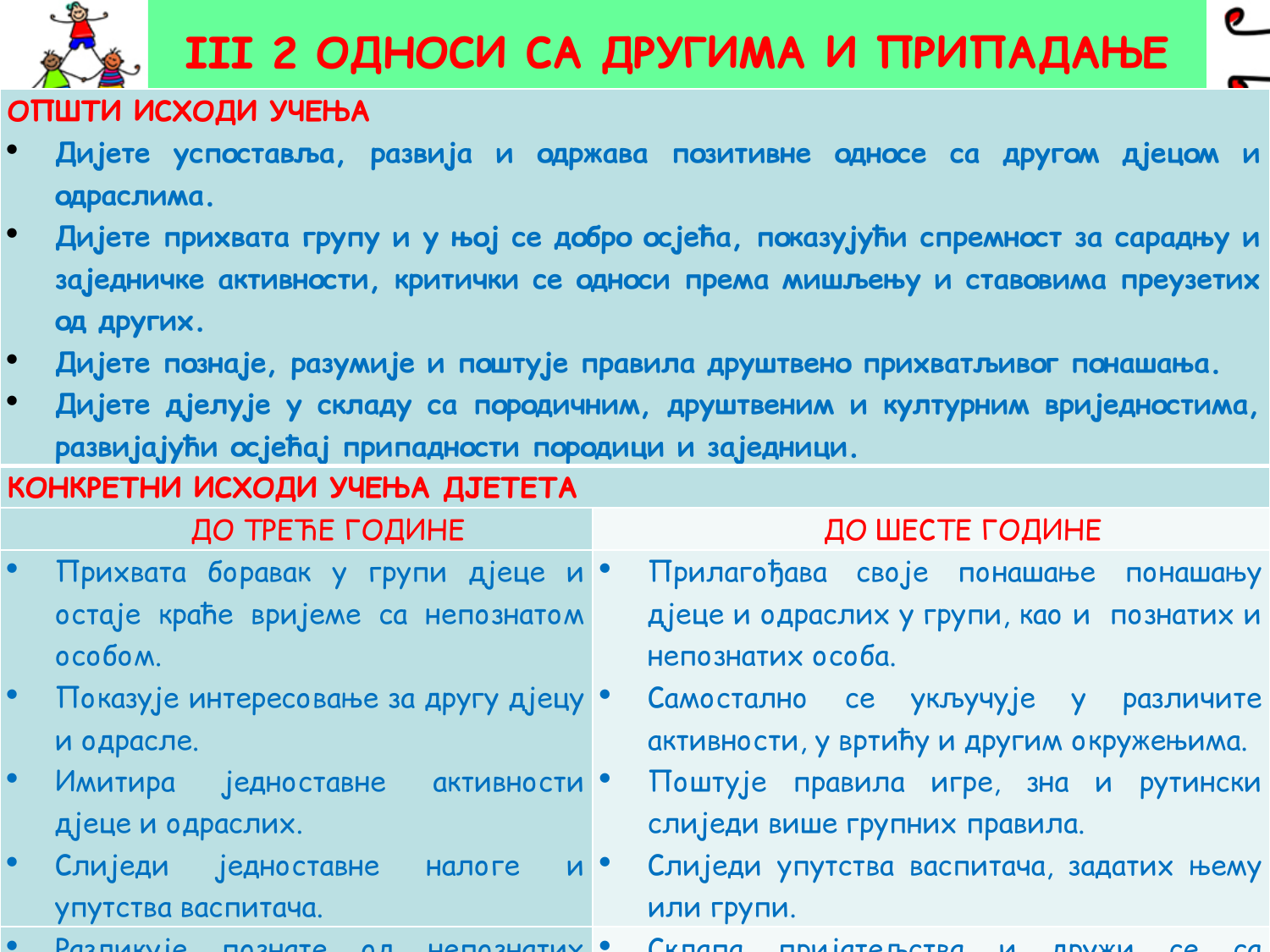

# III 2 ОДНОСИ СА ДРУГИМА И ПРИПАДАЊЕ
| ОПШТИ ИСХОДИ УЧЕЊА Дијете успоставља, развија и одржава позитивне односе са другом дјецом и одраслима. Дијете прихвата групу и у њој се добро осјећа, показујући спремност за сарадњу и заједничке активности, критички се односи према мишљењу и ставовима преузетих од других. Дијете познаје, разумије и поштује правила друштвено прихватљивог понашања. Дијете дјелује у складу са породичним, друштвеним и културним вриједностима, развијајући осјећај припадности породици и заједници. |  |
| --- | --- |
| КОНКРЕТНИ ИСХОДИ УЧЕЊА ДЈЕТЕТА |  |
| ДО ТРЕЋЕ ГОДИНЕ | ДО ШЕСТЕ ГОДИНЕ |
| Прихвата боравак у групи дјеце и остаје краће вријеме са непознатом особом. Показује интересовање за другу дјецу и одрасле. Имитира једноставне активности дјеце и одраслих. Слиједи једноставне налоге и упутства васпитача. | Прилагођава своје понашање понашању дјеце и одраслих у групи, као и познатих и непознатих особа. Самостално се укључује у различите активности, у вртићу и другим окружењима. Поштује правила игре, зна и рутински слиједи више групних правила. Слиједи упутства васпитача, задатих њему или групи. |
| Разликује познате од непознатих особа. Зна имена дјеце и одраслих у вртићу. | Склапа пријатељства и дружи се са вршњацима, бира омиљног друга/другарицу. ИТД. |